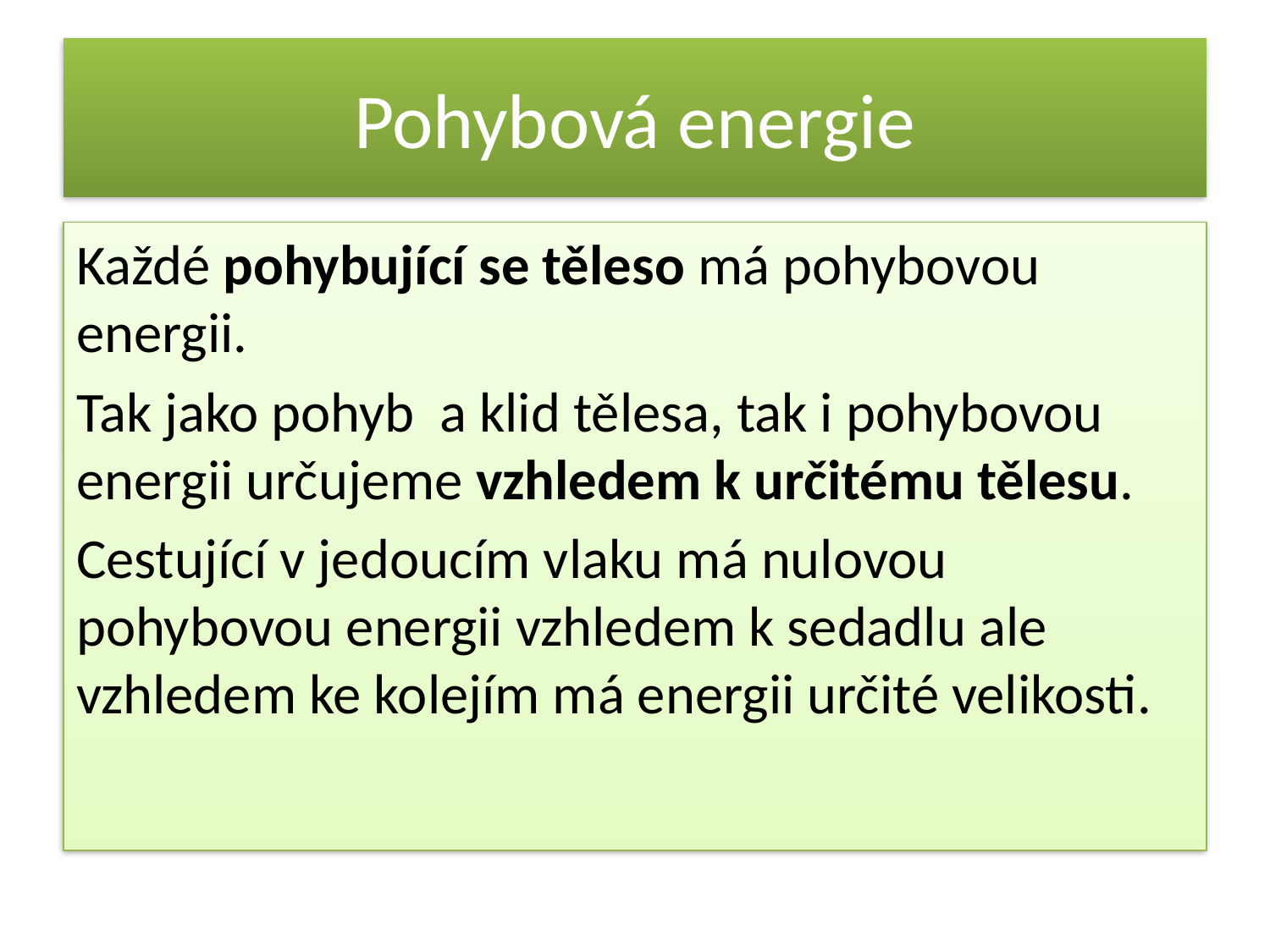

# Pohybová energie
Každé pohybující se těleso má pohybovou energii.
Tak jako pohyb  a klid tělesa, tak i pohybovou energii určujeme vzhledem k určitému tělesu.
Cestující v jedoucím vlaku má nulovou pohybovou energii vzhledem k sedadlu ale vzhledem ke kolejím má energii určité velikosti.